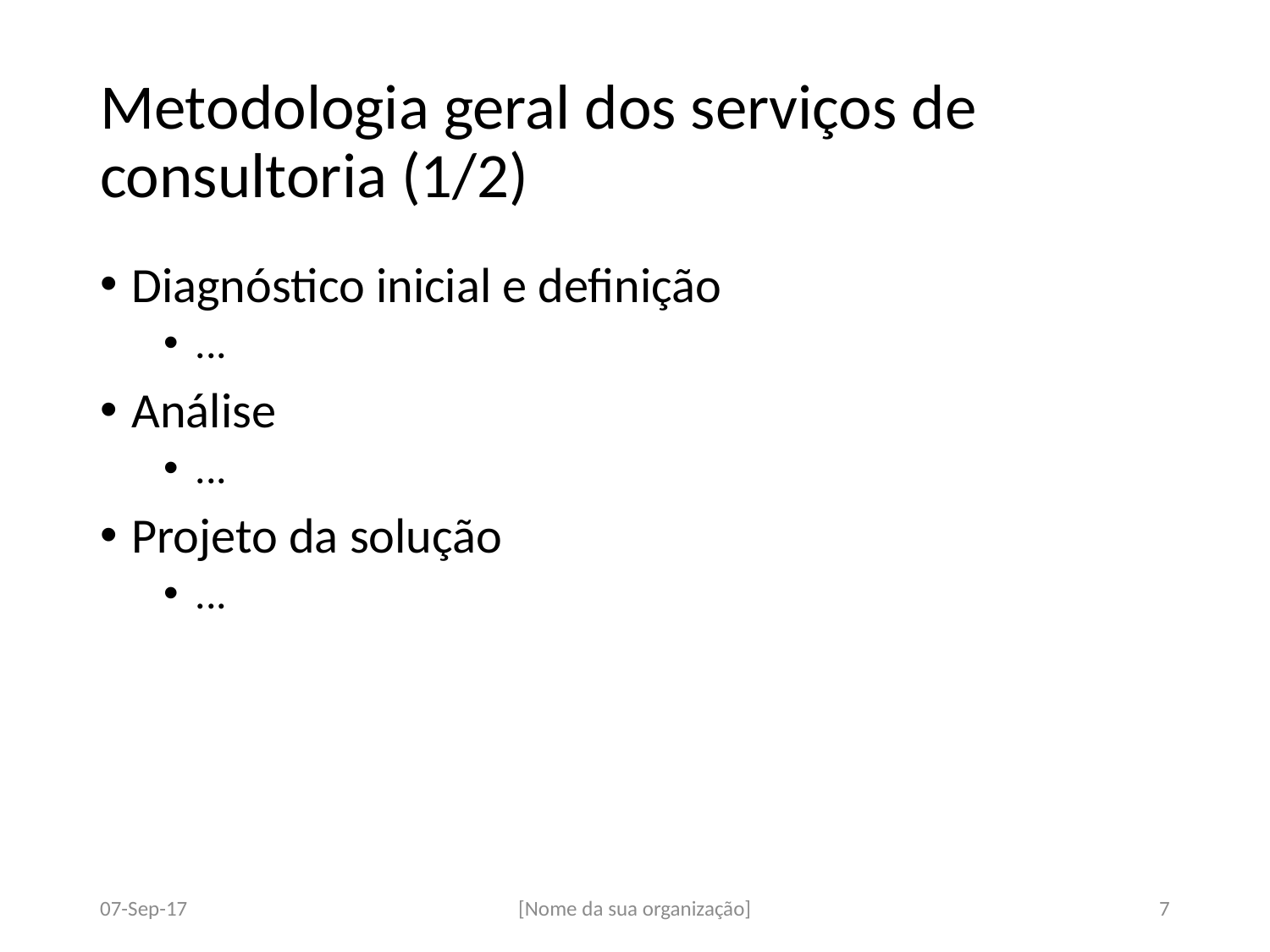

# Metodologia geral dos serviços de consultoria (1/2)
Diagnóstico inicial e definição
...
Análise
...
Projeto da solução
...
07-Sep-17
[Nome da sua organização]
7